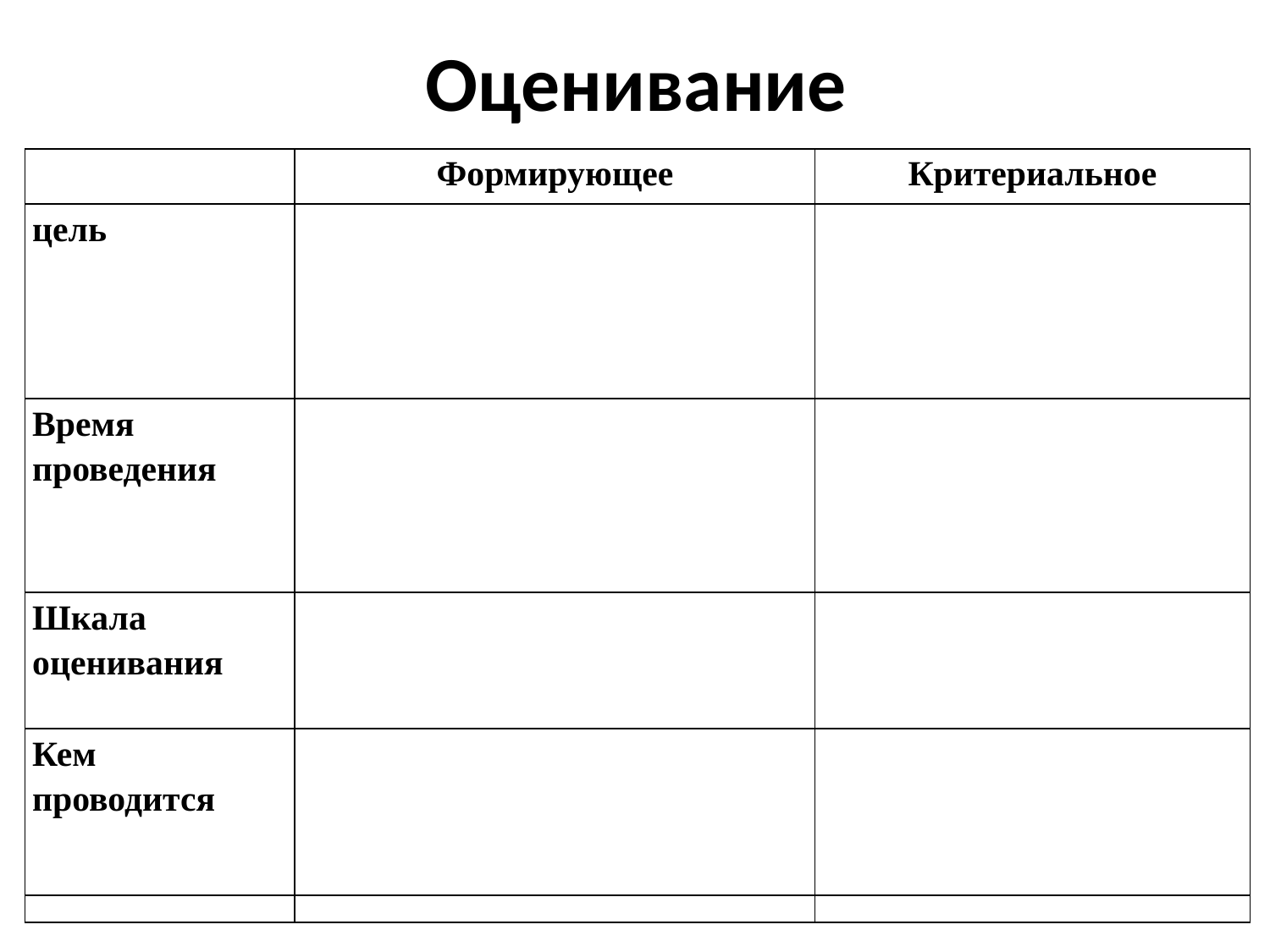

# Оценивание
|  | Формирующее | Критериальное |
| --- | --- | --- |
| цель |  |  |
| Время проведения |  |  |
| Шкала оценивания |  |  |
| Кем проводится |  |  |
|  |  |  |